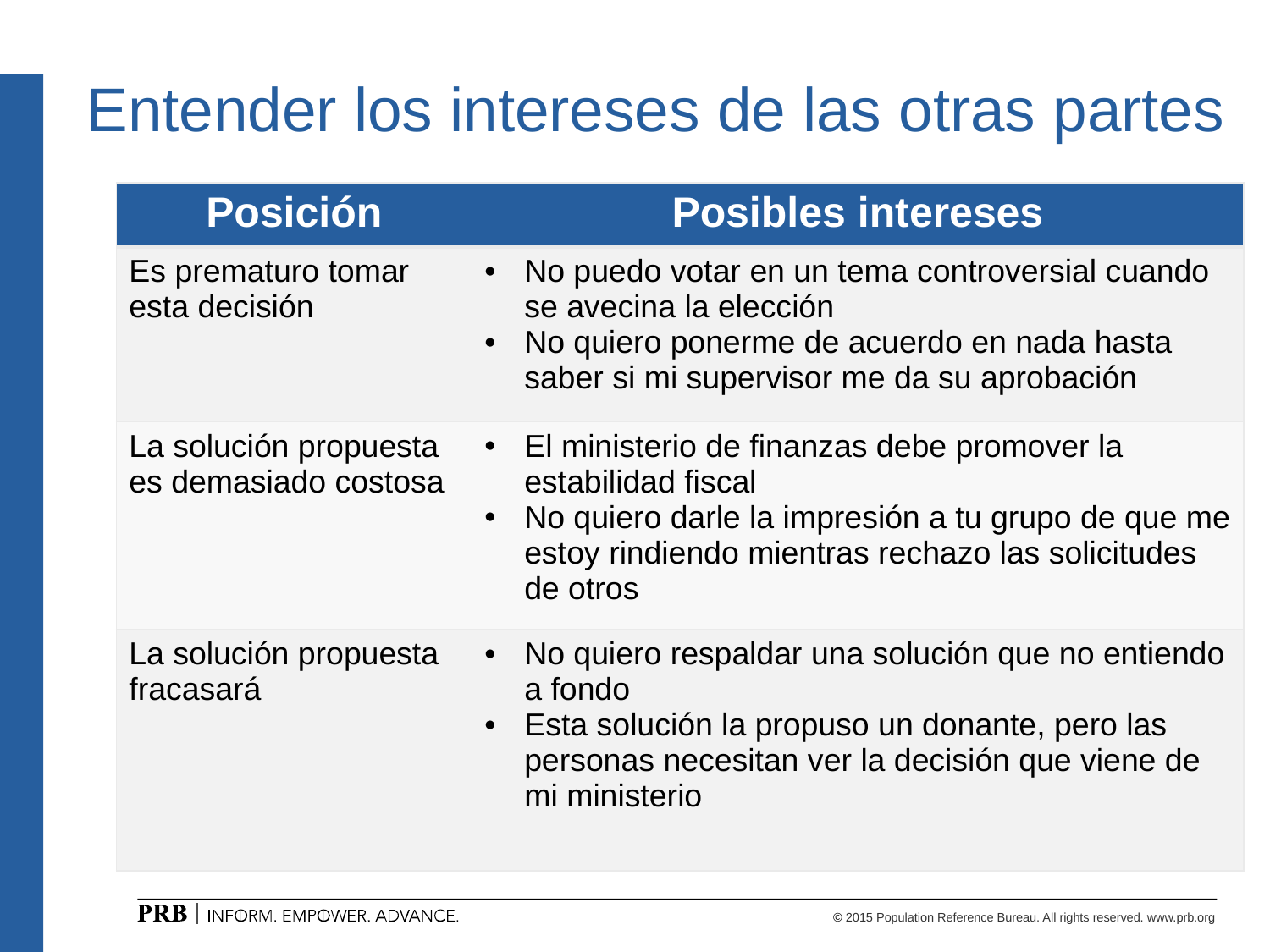

# Entender los intereses de las otras partes
| Posición | Posibles intereses |
| --- | --- |
| Es prematuro tomar esta decisión | No puedo votar en un tema controversial cuando se avecina la elección No quiero ponerme de acuerdo en nada hasta saber si mi supervisor me da su aprobación |
| La solución propuesta es demasiado costosa | El ministerio de finanzas debe promover la estabilidad fiscal No quiero darle la impresión a tu grupo de que me estoy rindiendo mientras rechazo las solicitudes de otros |
| La solución propuesta fracasará | No quiero respaldar una solución que no entiendo a fondo Esta solución la propuso un donante, pero las personas necesitan ver la decisión que viene de mi ministerio |